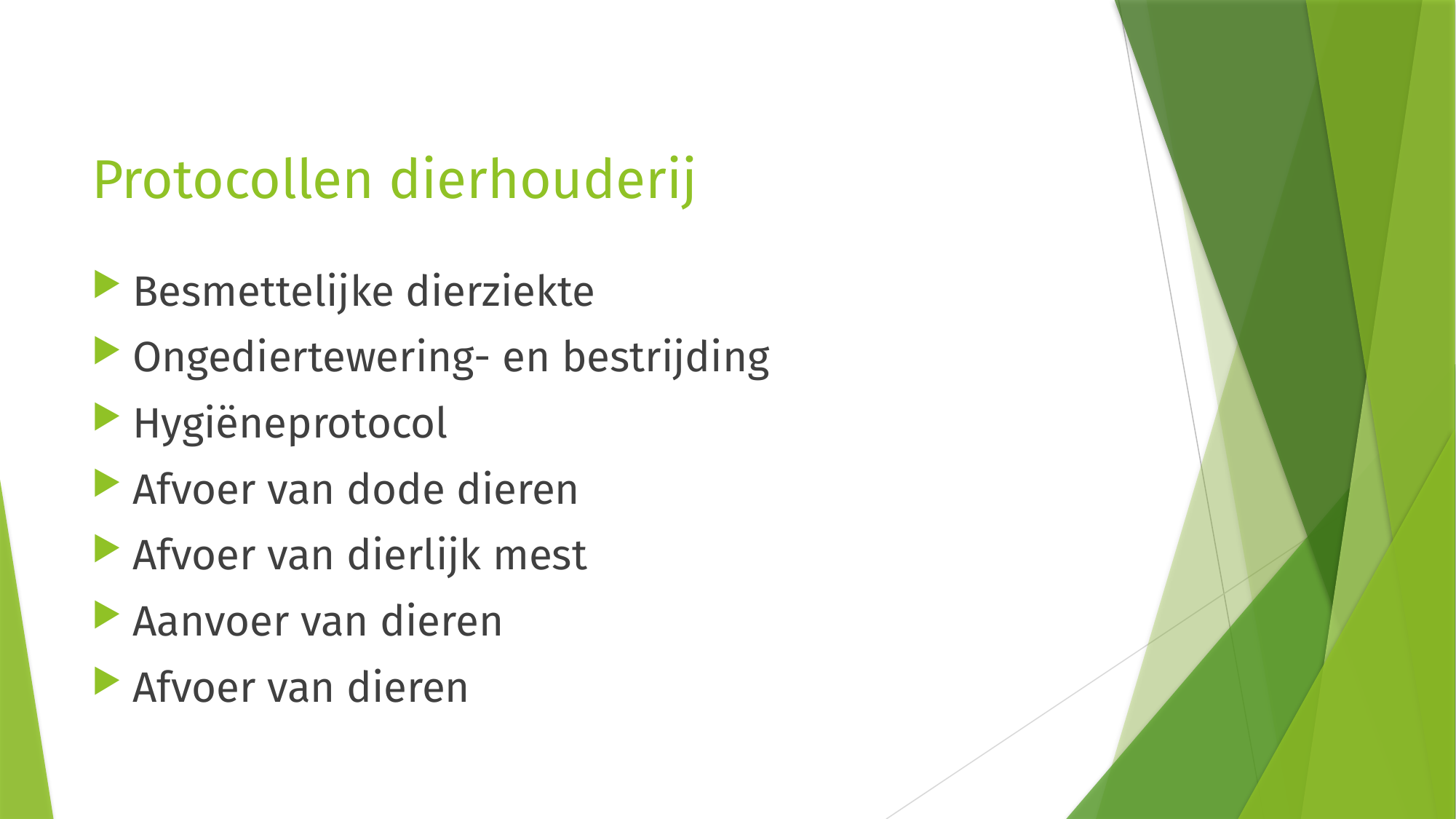

# Protocollen dierhouderij
Besmettelijke dierziekte
Ongediertewering- en bestrijding
Hygiëneprotocol
Afvoer van dode dieren
Afvoer van dierlijk mest
Aanvoer van dieren
Afvoer van dieren